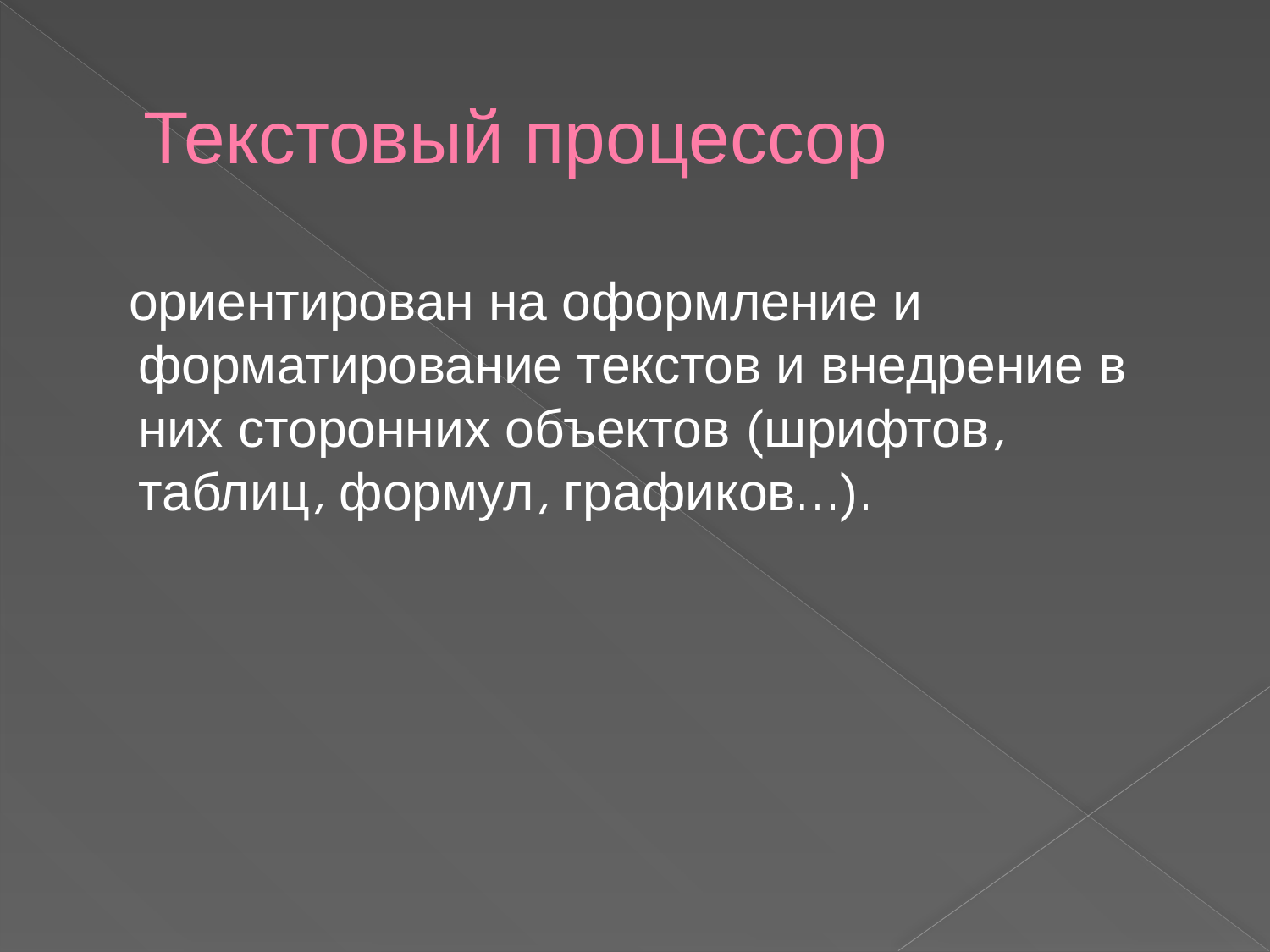

# Текстовый процессор
   ориентирован на оформление и форматирование текстов и внедрение в них сторонних объектов (шрифтов, таблиц, формул, графиков…).